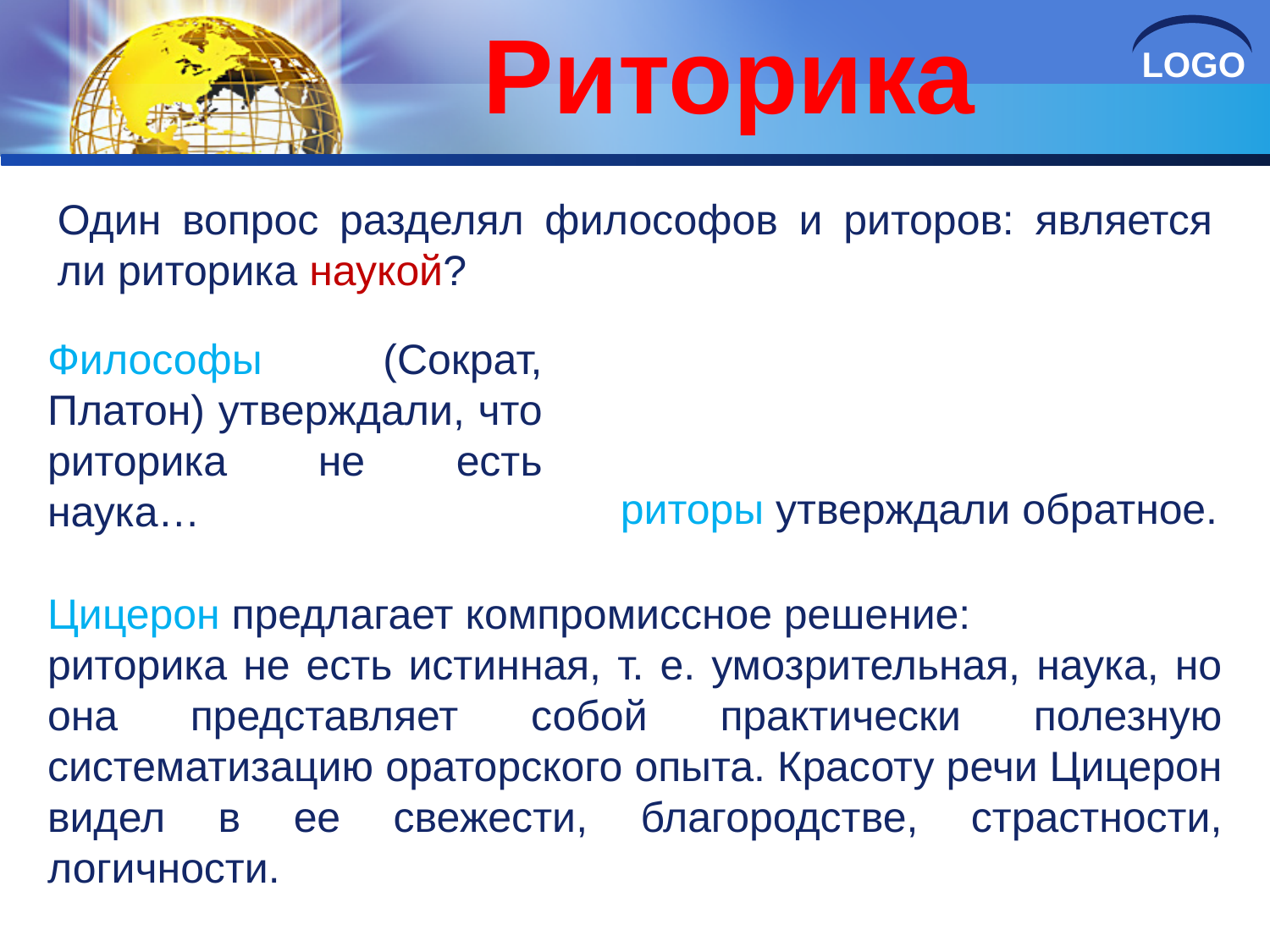

# Риторика
Один вопрос разделял философов и риторов: является ли риторика наукой?
Философы (Сократ, Платон) утверждали, что риторика не есть наука…
риторы утверждали обратное.
Цицерон предлагает компромиссное решение:
риторика не есть истинная, т. е. умозрительная, наука, но она представляет собой практически полезную систематизацию ораторского опыта. Красоту речи Цицерон видел в ее свежести, благородстве, страстности, логичности.